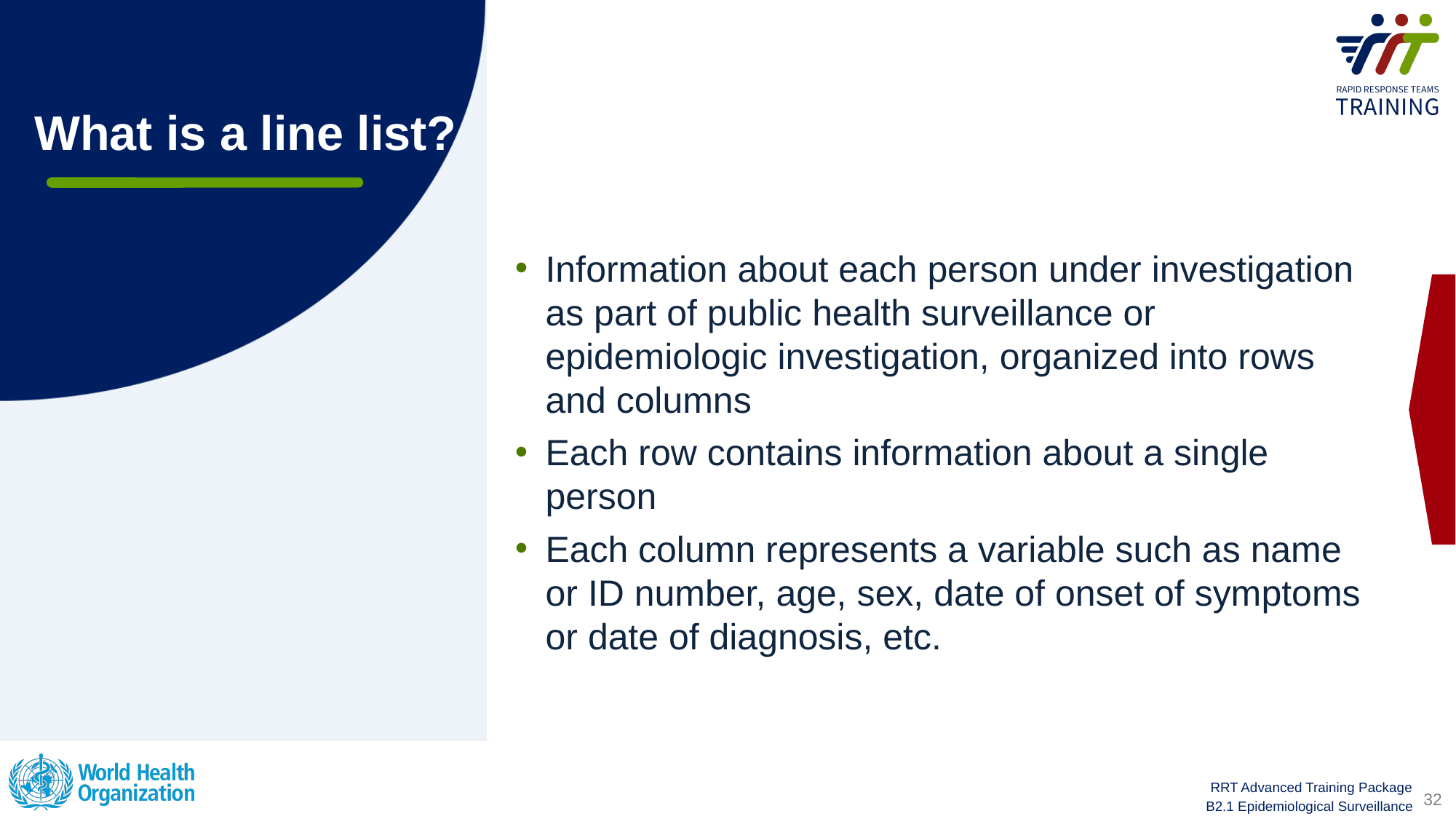

# What is a line list?

Information about each person under investigation as part of public health surveillance or epidemiologic investigation, organized into rows and columns
Each row contains information about a single person
Each column represents a variable such as name or ID number, age, sex, date of onset of symptoms or date of diagnosis, etc.